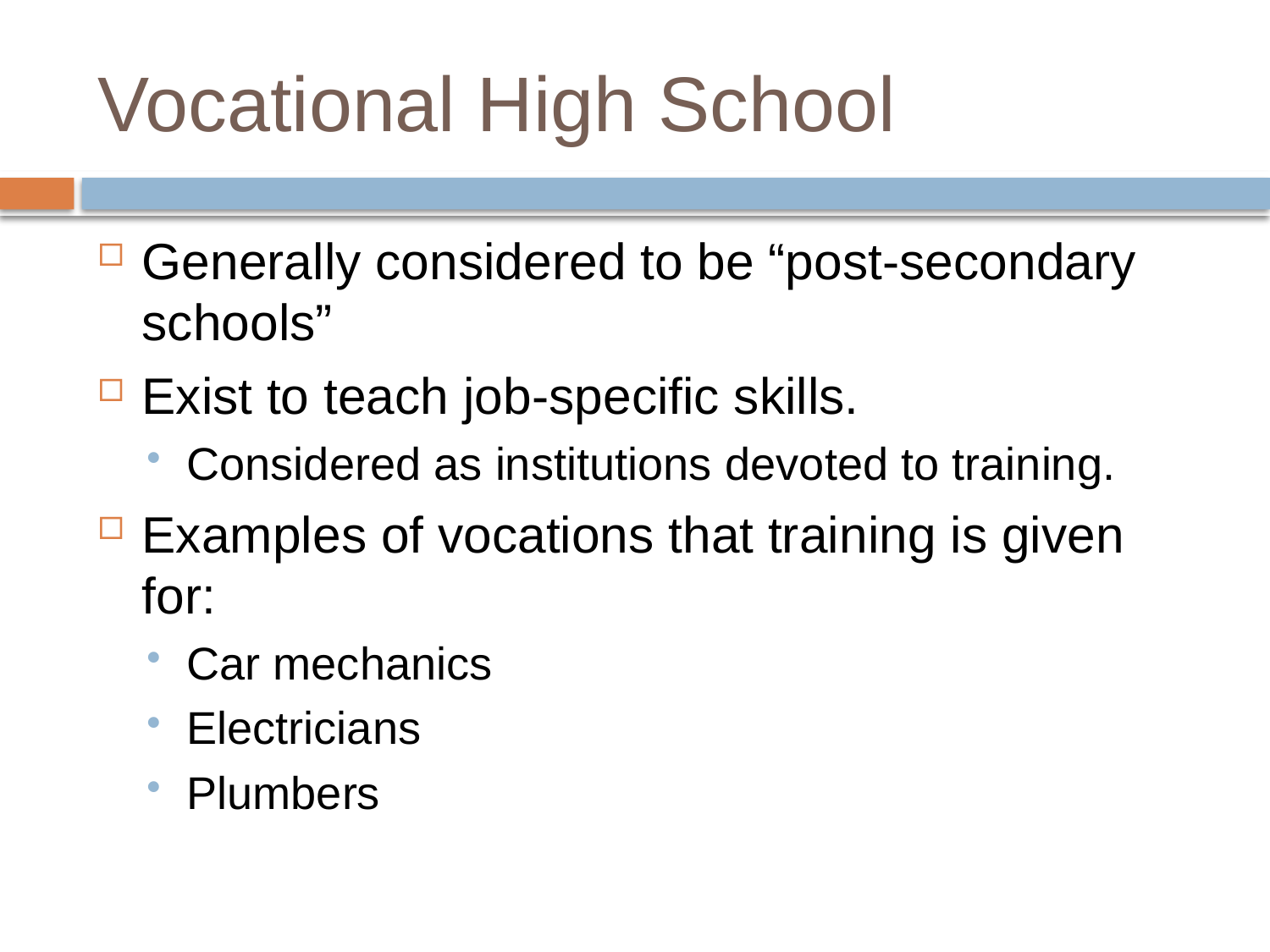

# Vocational High School
Generally considered to be “post-secondary schools”
Exist to teach job-specific skills.
Considered as institutions devoted to training.
Examples of vocations that training is given for:
Car mechanics
Electricians
Plumbers